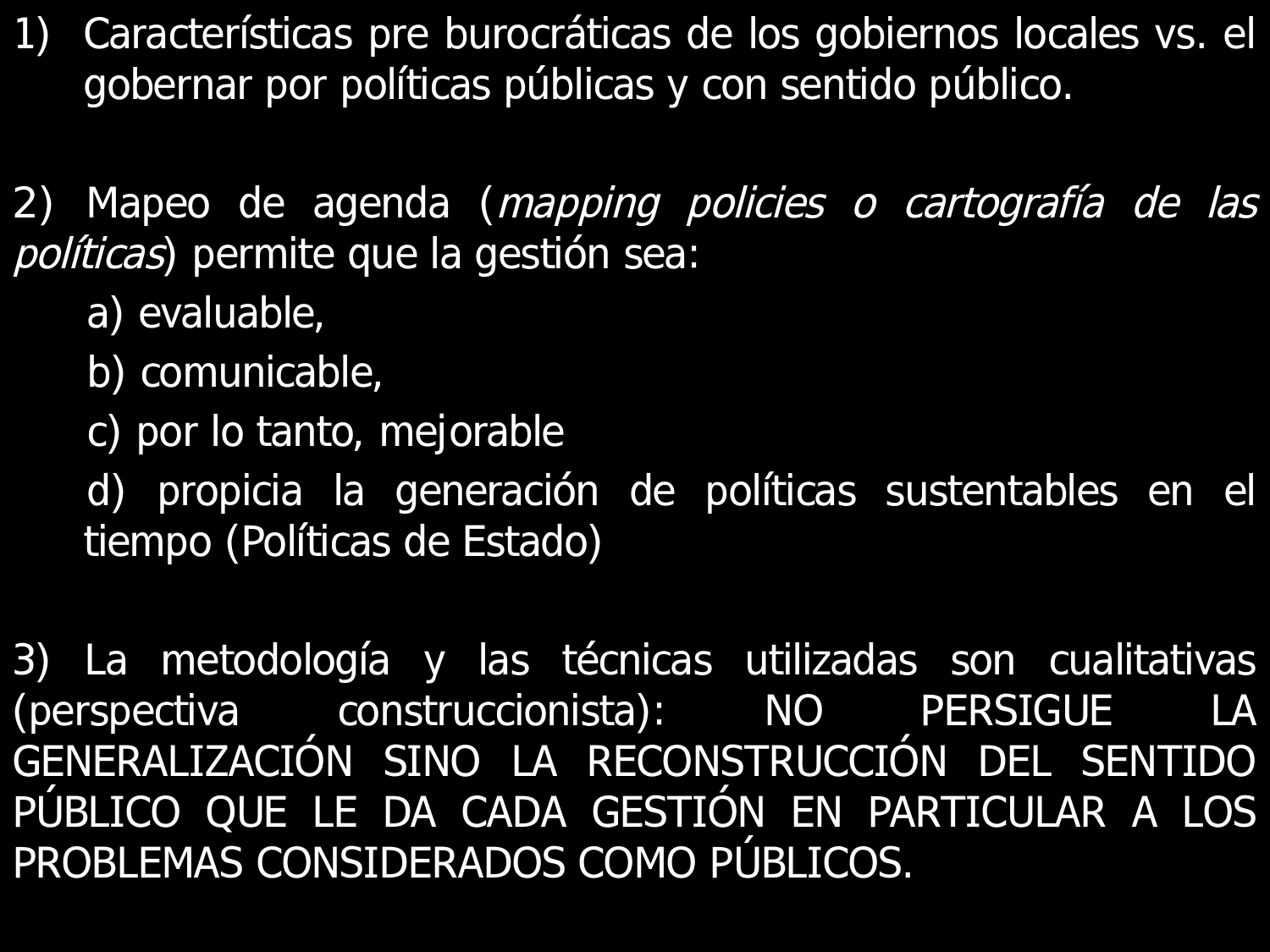

Características pre burocráticas de los gobiernos locales vs. el gobernar por políticas públicas y con sentido público.

2) Mapeo de agenda (mapping policies o cartografía de las políticas) permite que la gestión sea:
 evaluable,
 comunicable,
 por lo tanto, mejorable
 propicia la generación de políticas sustentables en el tiempo (Políticas de Estado)

3) La metodología y las técnicas utilizadas son cualitativas (perspectiva construccionista): NO PERSIGUE LA GENERALIZACIÓN SINO LA RECONSTRUCCIÓN DEL SENTIDO PÚBLICO QUE LE DA CADA GESTIÓN EN PARTICULAR A LOS PROBLEMAS CONSIDERADOS COMO PÚBLICOS.